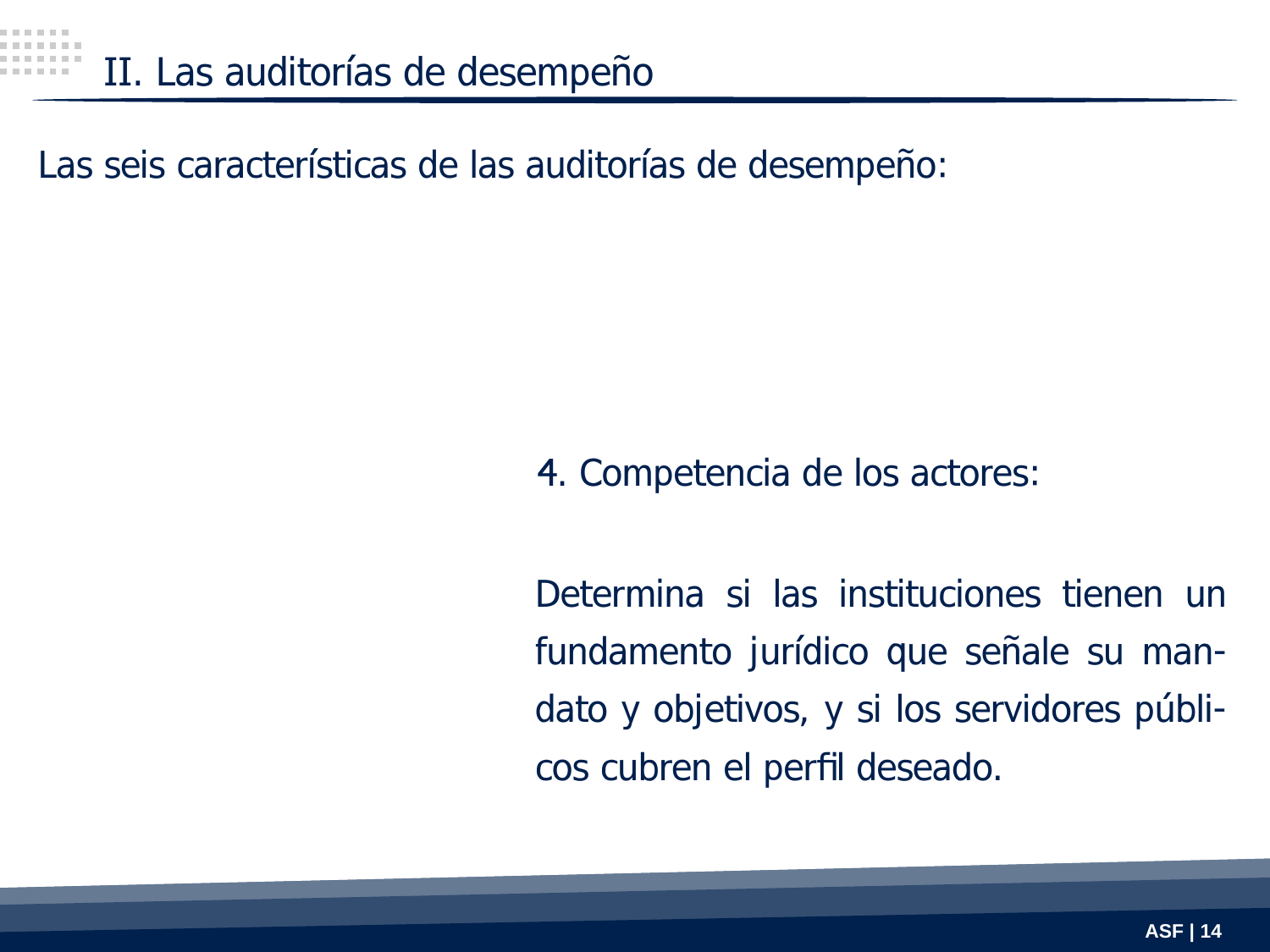

II. Las auditorías de desempeño

Las seis características de las auditorías de desempeño:
4. Competencia de los actores:
Determina si las instituciones tienen un fundamento jurídico que señale su man-dato y objetivos, y si los servidores públi-cos cubren el perfil deseado.

ASF | 14